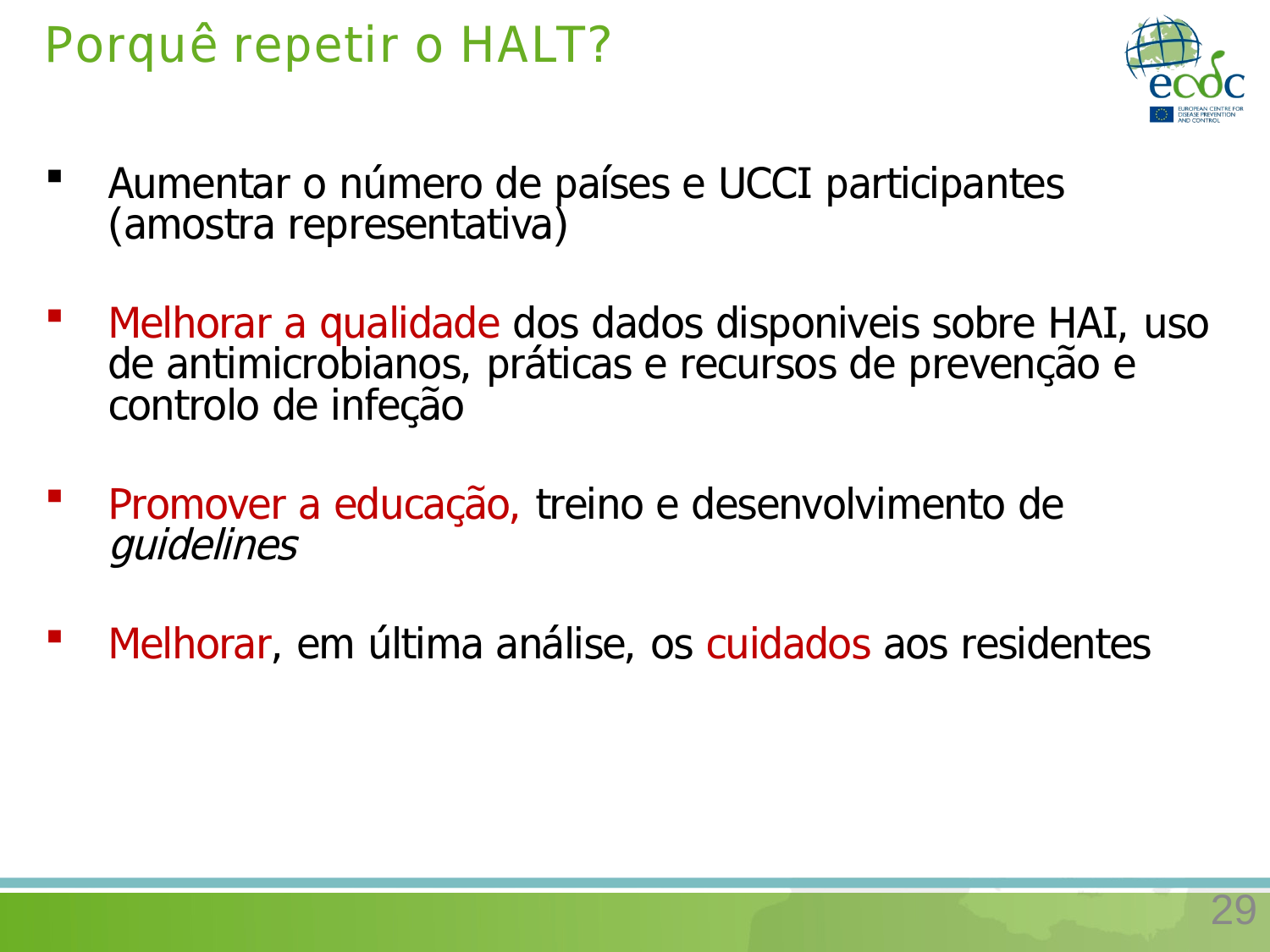

# Porquê repetir o HALT?
Aumentar o número de países e UCCI participantes (amostra representativa)

Melhorar a qualidade dos dados disponiveis sobre HAI, uso de antimicrobianos, práticas e recursos de prevenção e controlo de infeção

Promover a educação, treino e desenvolvimento de guidelines

Melhorar, em última análise, os cuidados aos residentes

29